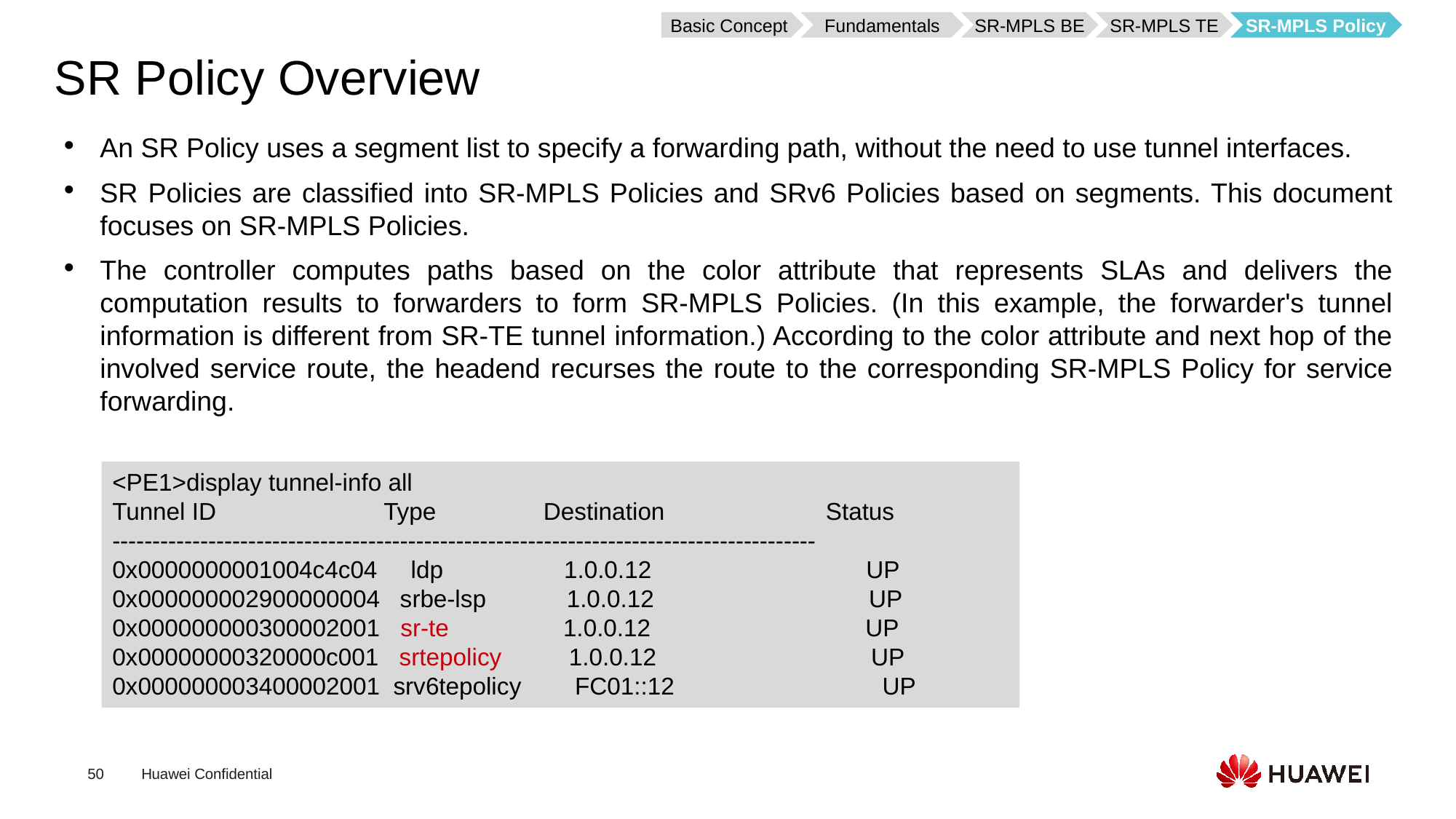

Basic Concept
Fundamentals
SR-MPLS BE
SR-MPLS TE
SR-MPLS Policy
# SR Policy Overview
An SR Policy uses a segment list to specify a forwarding path, without the need to use tunnel interfaces.
SR Policies are classified into SR-MPLS Policies and SRv6 Policies based on segments. This document focuses on SR-MPLS Policies.
The controller computes paths based on the color attribute that represents SLAs and delivers the computation results to forwarders to form SR-MPLS Policies. (In this example, the forwarder's tunnel information is different from SR-TE tunnel information.) According to the color attribute and next hop of the involved service route, the headend recurses the route to the corresponding SR-MPLS Policy for service forwarding.

<PE1>display tunnel-info all
Tunnel ID                         Type                Destination                        Status
----------------------------------------------------------------------------------------
0x0000000001004c4c04     ldp                  1.0.0.12                                UP
0x000000002900000004   srbe-lsp            1.0.0.12                                UP
0x000000000300002001   sr-te                 1.0.0.12                                UP
0x00000000320000c001   srtepolicy          1.0.0.12                                UP
0x000000003400002001  srv6tepolicy        FC01::12                               UP